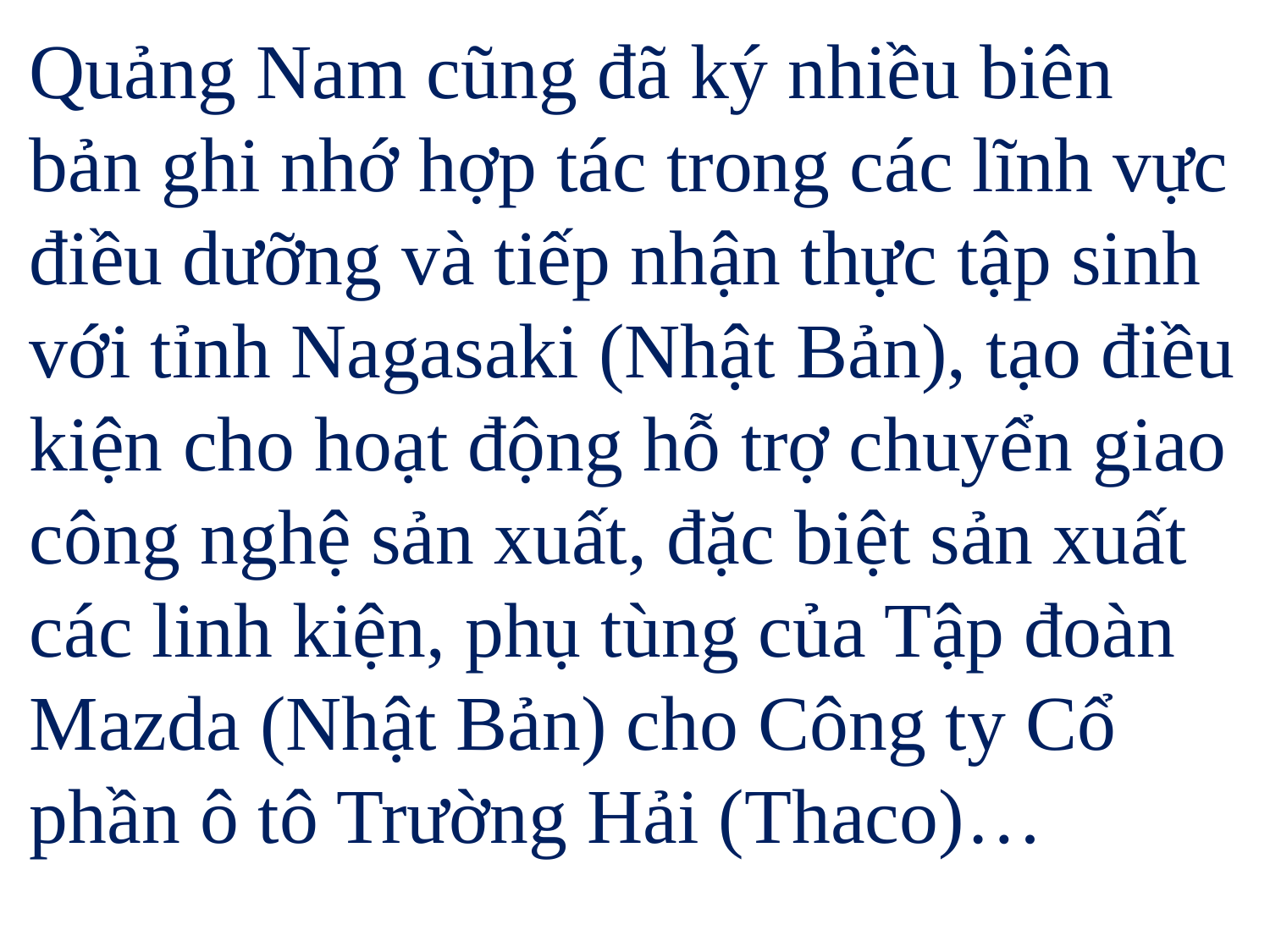

Quảng Nam cũng đã ký nhiều biên bản ghi nhớ hợp tác trong các lĩnh vực điều dưỡng và tiếp nhận thực tập sinh với tỉnh Nagasaki (Nhật Bản), tạo điều kiện cho hoạt động hỗ trợ chuyển giao công nghệ sản xuất, đặc biệt sản xuất các linh kiện, phụ tùng của Tập đoàn Mazda (Nhật Bản) cho Công ty Cổ phần ô tô Trường Hải (Thaco)…